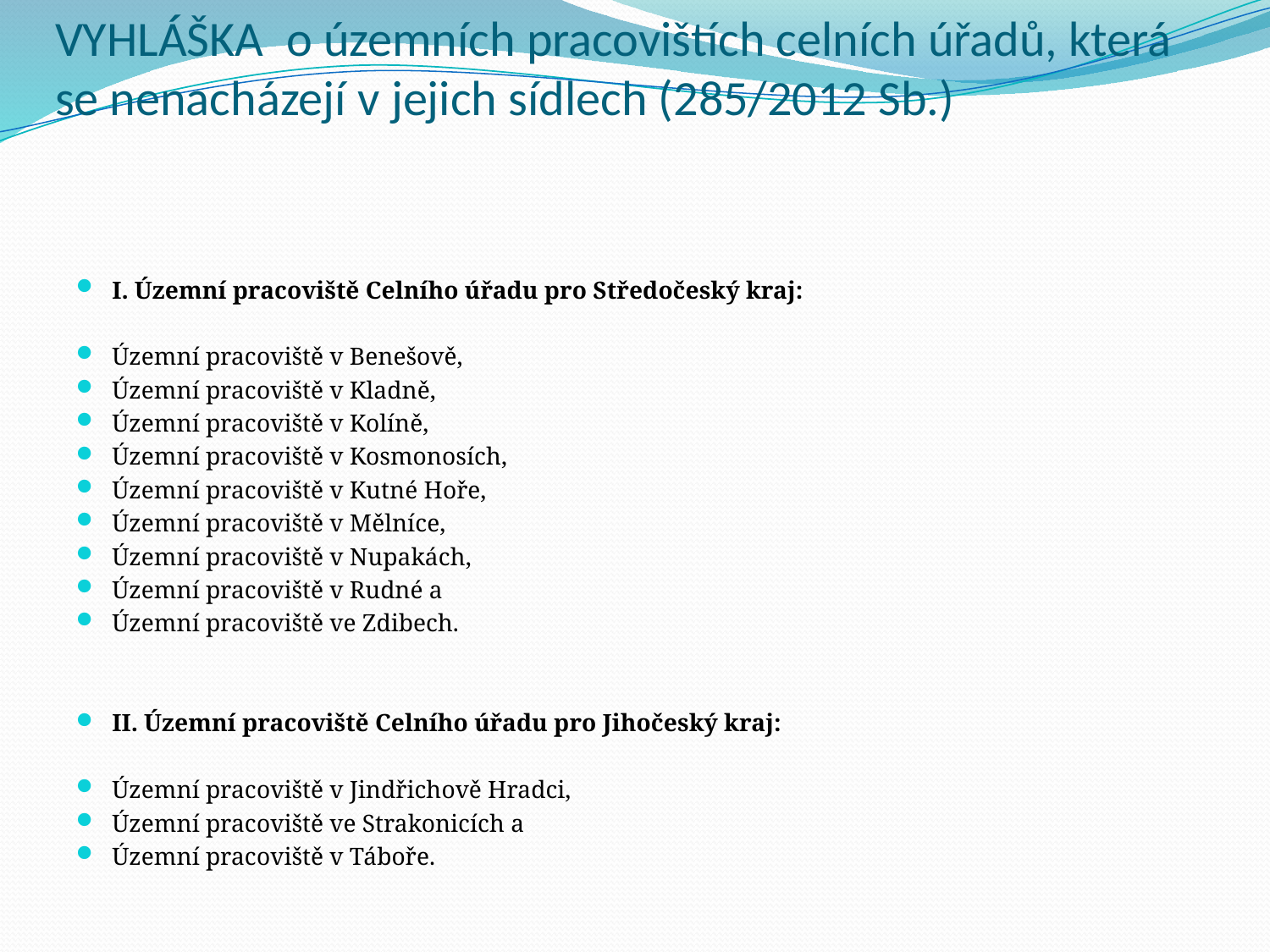

# VYHLÁŠKA  o územních pracovištích celních úřadů, která se nenacházejí v jejich sídlech (285/2012 Sb.)
I. Územní pracoviště Celního úřadu pro Středočeský kraj:

Územní pracoviště v Benešově,
Územní pracoviště v Kladně,
Územní pracoviště v Kolíně,
Územní pracoviště v Kosmonosích,
Územní pracoviště v Kutné Hoře,
Územní pracoviště v Mělníce,
Územní pracoviště v Nupakách,
Územní pracoviště v Rudné a
Územní pracoviště ve Zdibech.

II. Územní pracoviště Celního úřadu pro Jihočeský kraj:

Územní pracoviště v Jindřichově Hradci,
Územní pracoviště ve Strakonicích a
Územní pracoviště v Táboře.